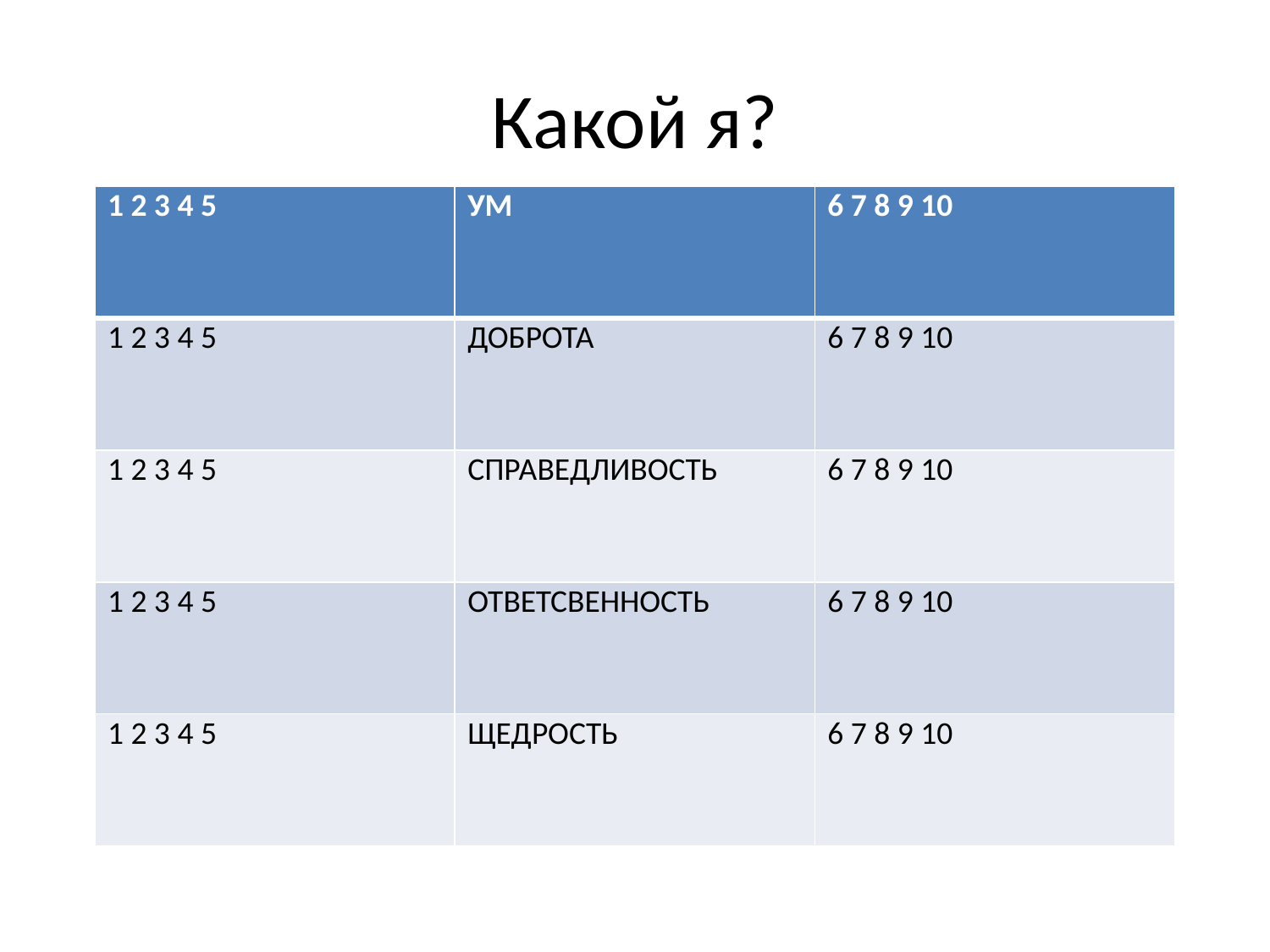

# Какой я?
| 1 2 3 4 5 | УМ | 6 7 8 9 10 |
| --- | --- | --- |
| 1 2 3 4 5 | ДОБРОТА | 6 7 8 9 10 |
| 1 2 3 4 5 | СПРАВЕДЛИВОСТЬ | 6 7 8 9 10 |
| 1 2 3 4 5 | ОТВЕТСВЕННОСТЬ | 6 7 8 9 10 |
| 1 2 3 4 5 | ЩЕДРОСТЬ | 6 7 8 9 10 |